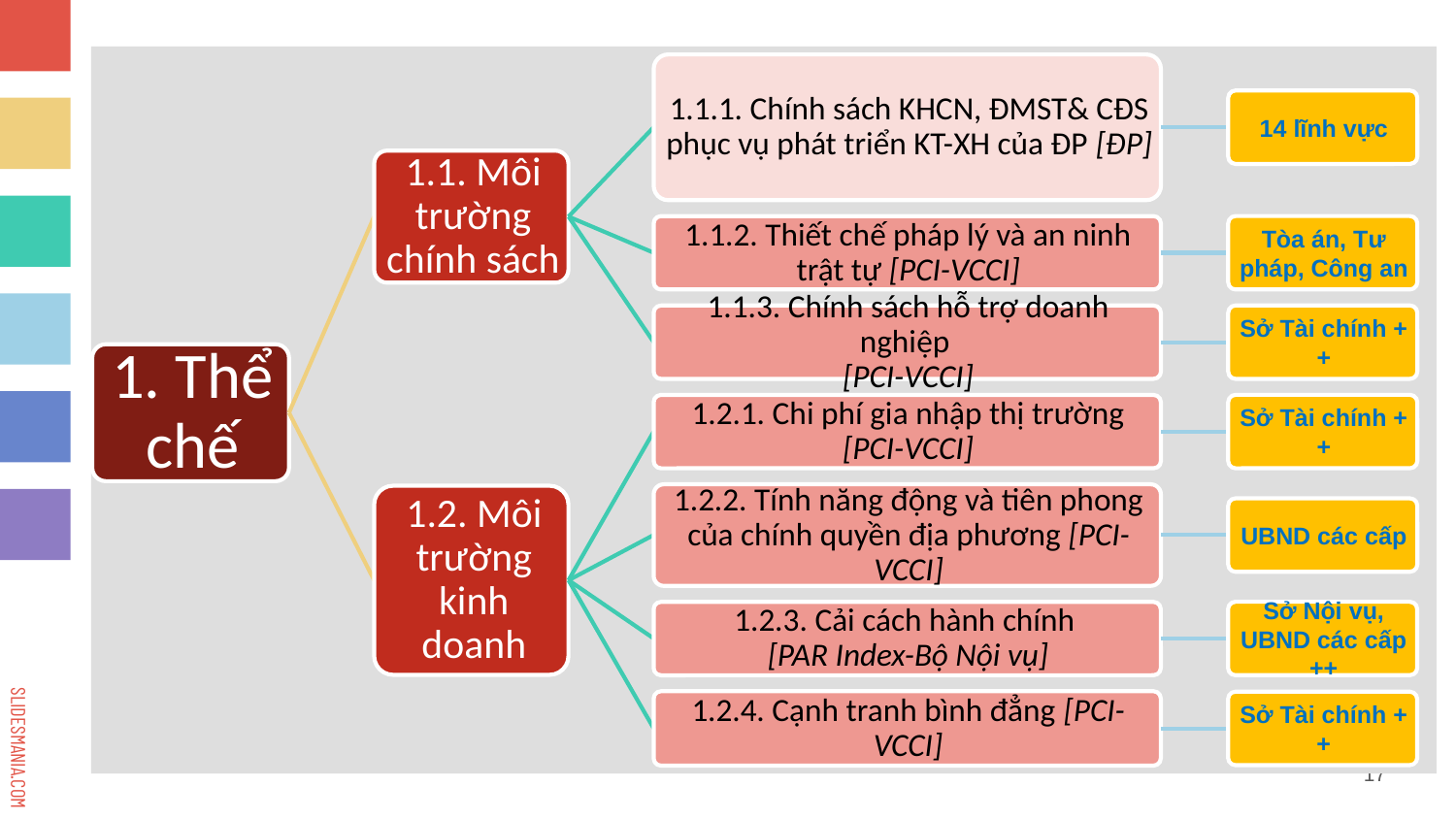

1. Thể chế

1.1. Môi trường chính sách

1.1.1. Chính sách KHCN, ĐMST& CĐS phục vụ phát triển KT-XH của ĐP [ĐP]

14 lĩnh vực

1.1.2. Thiết chế pháp lý và an ninh trật tự [PCI-VCCI]

Tòa án, Tư pháp, Công an

1.1.3. Chính sách hỗ trợ doanh nghiệp
[PCI-VCCI]

Sở Tài chính ++

1.2. Môi trường kinh doanh

1.2.1. Chi phí gia nhập thị trường [PCI-VCCI]

Sở Tài chính ++

1.2.2. Tính năng động và tiên phong của chính quyền địa phương [PCI-VCCI]

UBND các cấp

1.2.3. Cải cách hành chính
[PAR Index-Bộ Nội vụ]

Sở Nội vụ, UBND các cấp ++

1.2.4. Cạnh tranh bình đẳng [PCI-VCCI]

Sở Tài chính ++
17